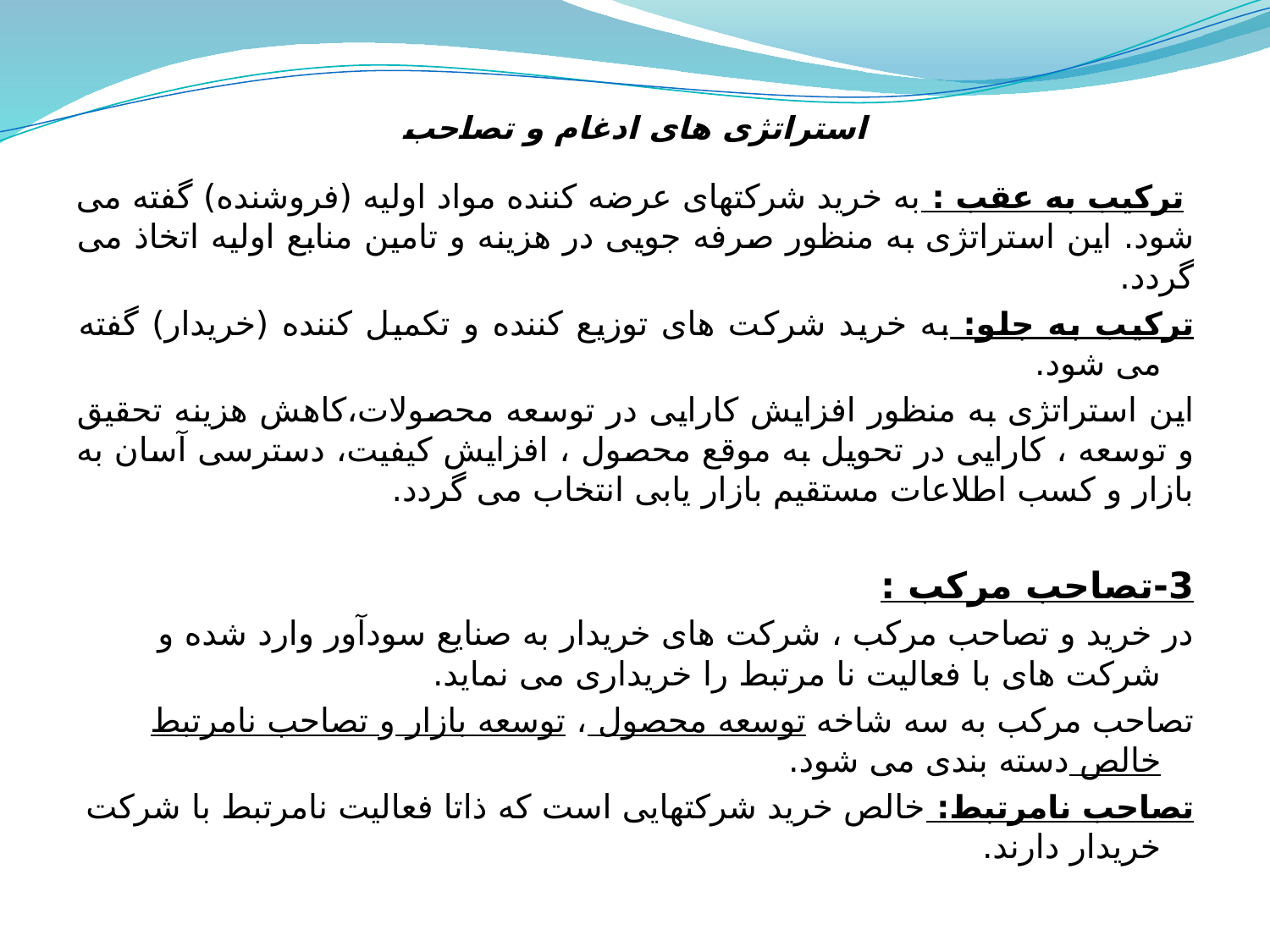

# استراتژی های ادغام و تصاحب
 ترکیب به عقب : به خرید شرکتهای عرضه کننده مواد اولیه (فروشنده) گفته می شود. این استراتژی به منظور صرفه جویی در هزینه و تامین منابع اولیه اتخاذ می گردد.
ترکیب به جلو: به خرید شرکت های توزیع کننده و تکمیل کننده (خریدار) گفته می شود.
این استراتژی به منظور افزایش کارایی در توسعه محصولات،کاهش هزینه تحقیق و توسعه ، کارایی در تحویل به موقع محصول ، افزایش کیفیت، دسترسی آسان به بازار و کسب اطلاعات مستقیم بازار یابی انتخاب می گردد.

3-تصاحب مرکب :
در خرید و تصاحب مرکب ، شرکت های خریدار به صنایع سودآور وارد شده و شرکت های با فعالیت نا مرتبط را خریداری می نماید.
تصاحب مرکب به سه شاخه توسعه محصول ، توسعه بازار و تصاحب نامرتبط خالص دسته بندی می شود.
تصاحب نامرتبط: خالص خرید شرکتهایی است که ذاتا فعالیت نامرتبط با شرکت خریدار دارند.